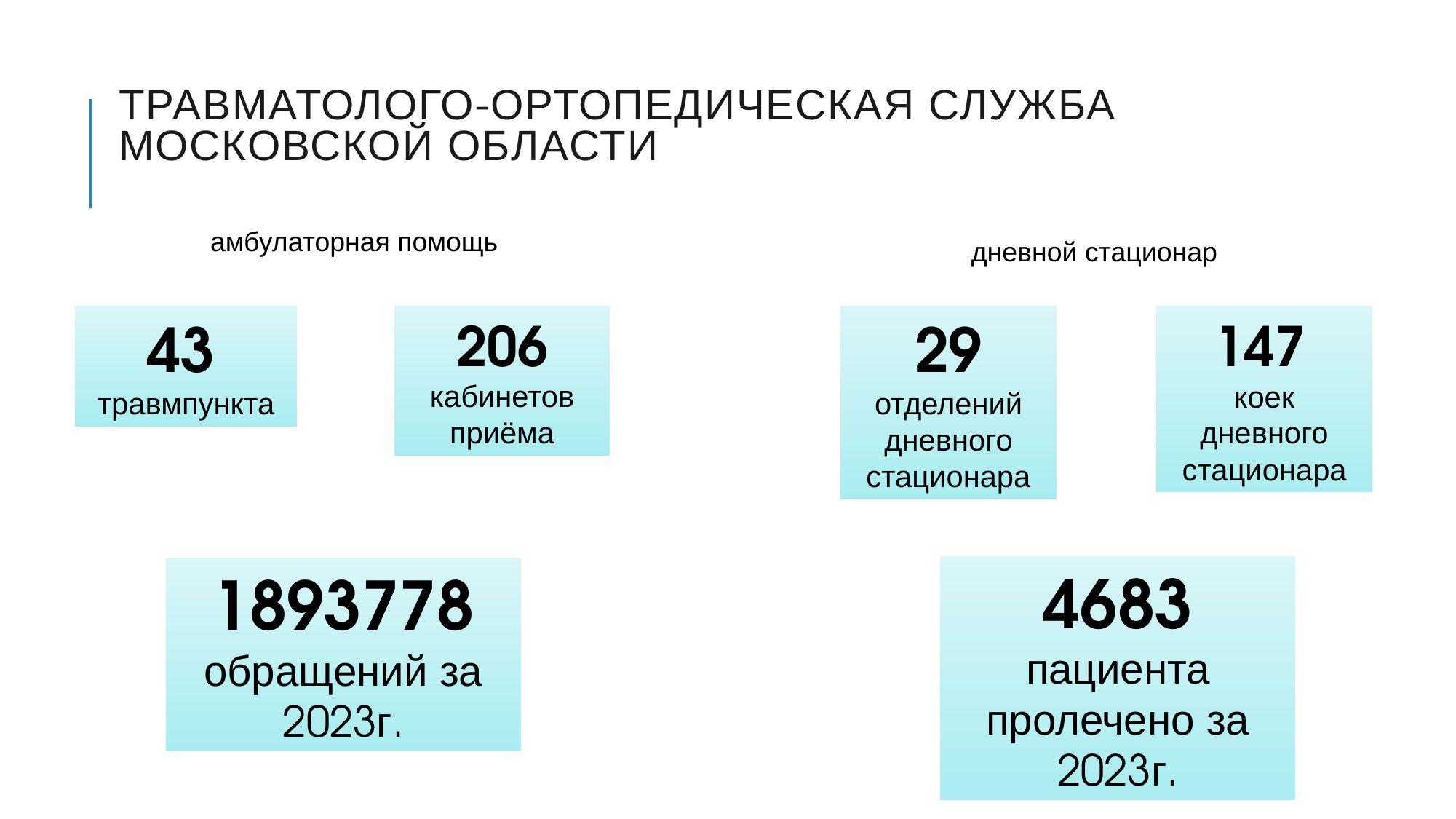

# Травматолого-ортопедическая служба Московской области
амбулаторная помощь
дневной стационар
43
травмпункта
206 кабинетов
приёма
29
отделений дневного стационара
147
коек дневного стационара
4683 пациента пролечено за 2023г.
1893778 обращений за 2023г.